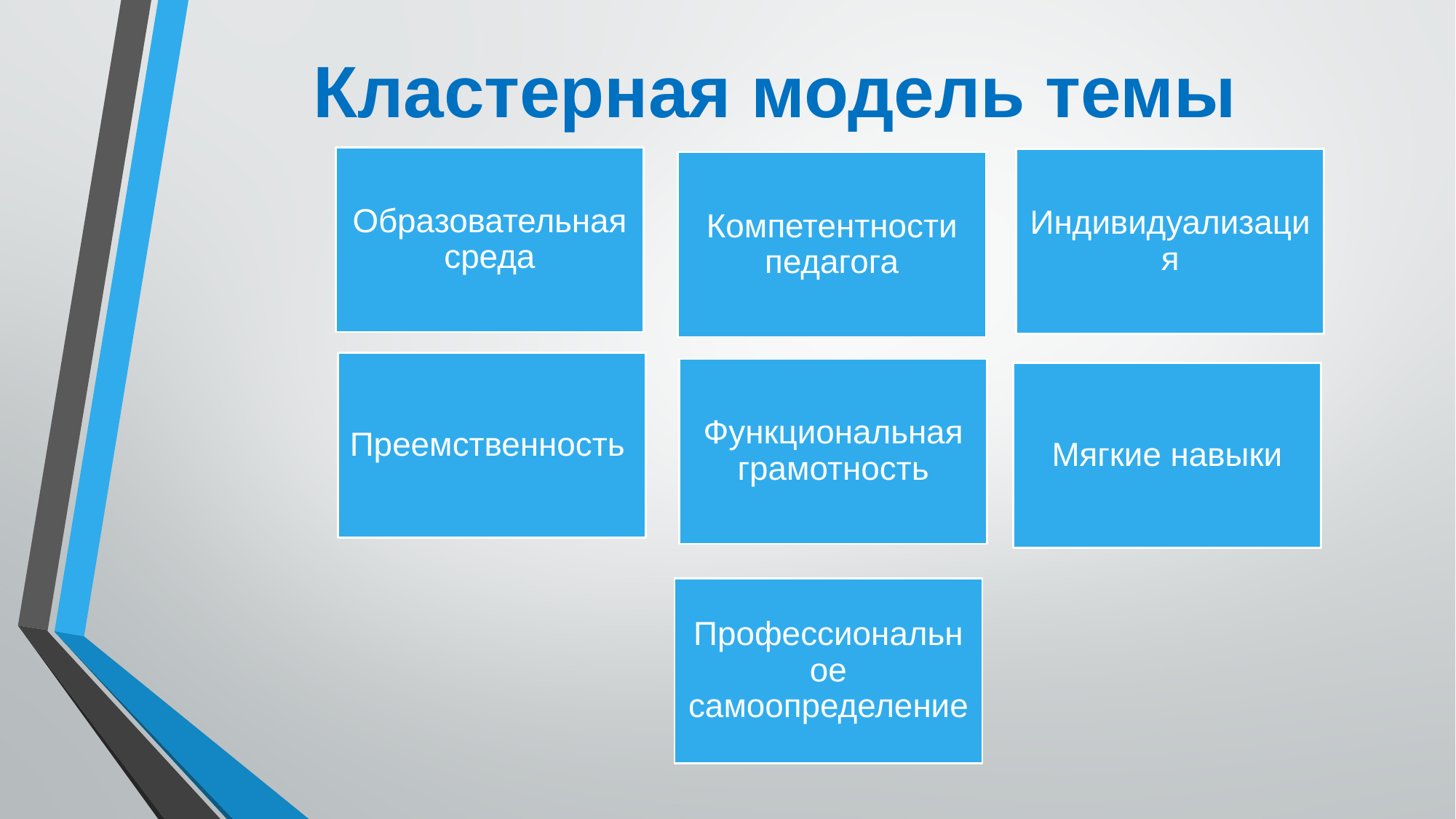

# Кластерная модель темы
Образовательная среда
Функциональная грамотность
Компетентности педагога
Индивидуализация
Преемственность
Мягкие навыки
Профессиональное самоопределение